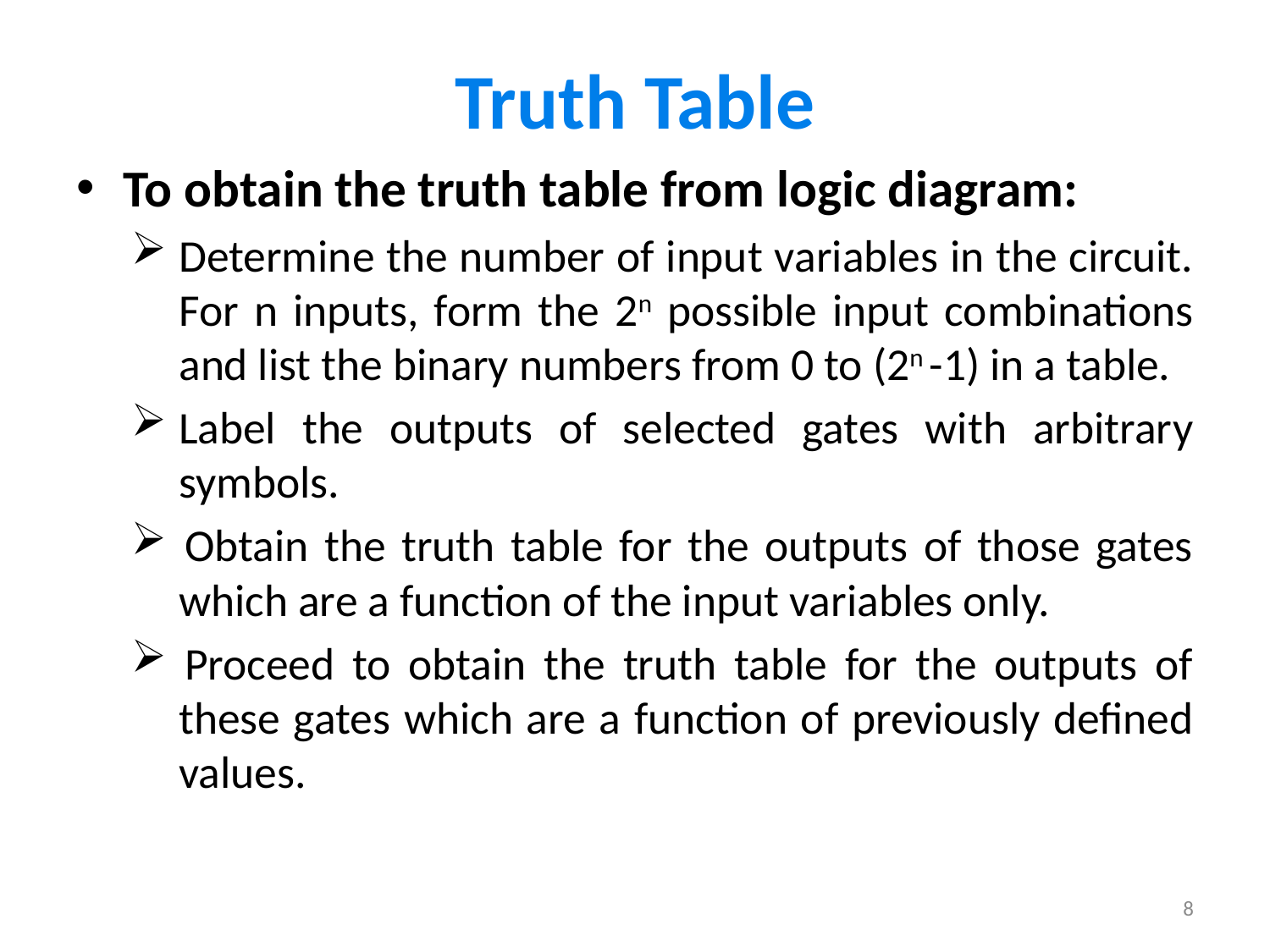

# Truth Table
To obtain the truth table from logic diagram:
Determine the number of input variables in the circuit. For n inputs, form the 2n possible input combinations and list the binary numbers from 0 to (2n -1) in a table.
Label the outputs of selected gates with arbitrary symbols.
 Obtain the truth table for the outputs of those gates which are a function of the input variables only.
 Proceed to obtain the truth table for the outputs of these gates which are a function of previously defined values.

8